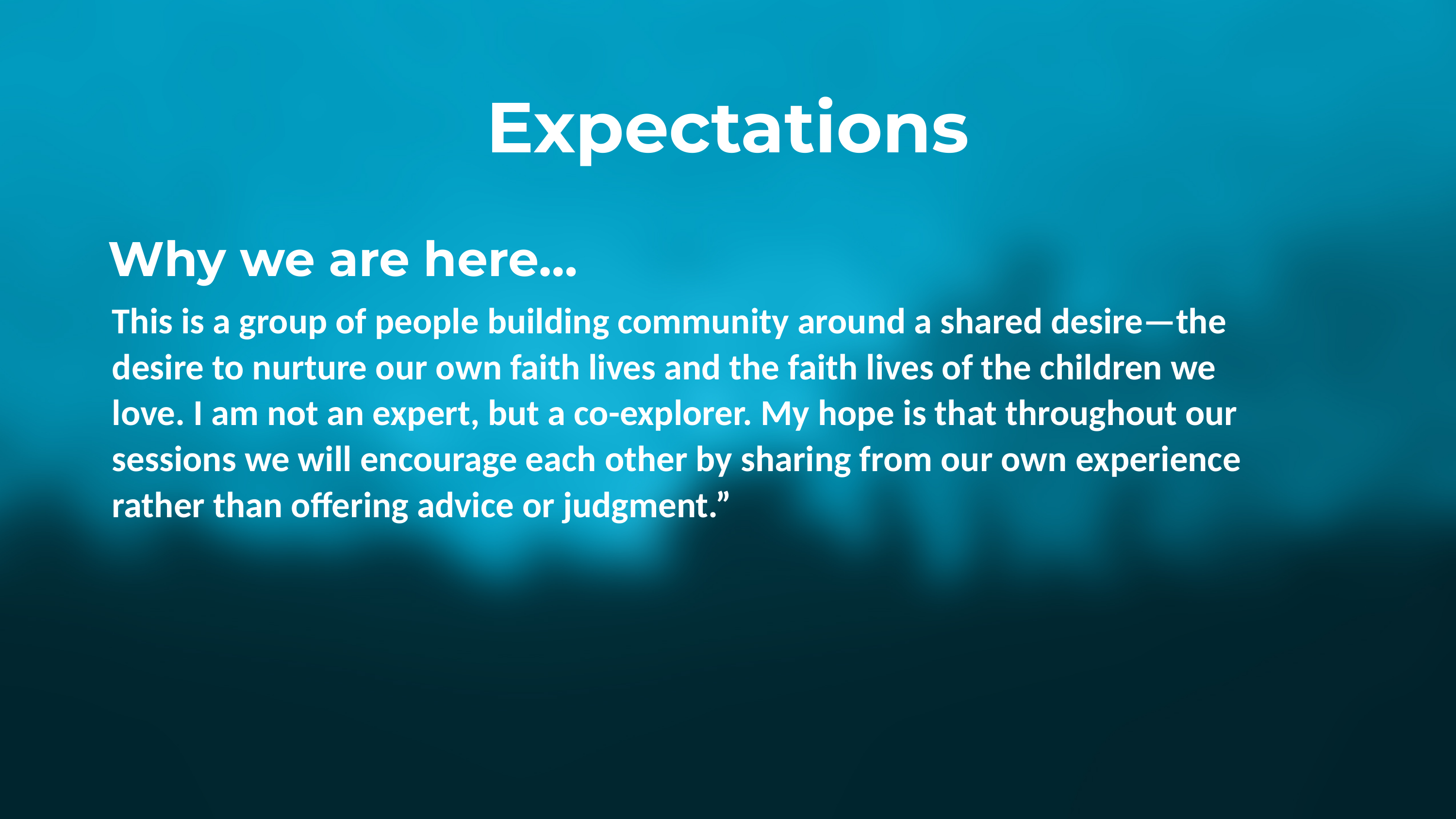

Expectations

Why we are here…
This is a group of people building community around a shared desire—the desire to nurture our own faith lives and the faith lives of the children we love. I am not an expert, but a co-explorer. My hope is that throughout our sessions we will encourage each other by sharing from our own experience rather than offering advice or judgment.”